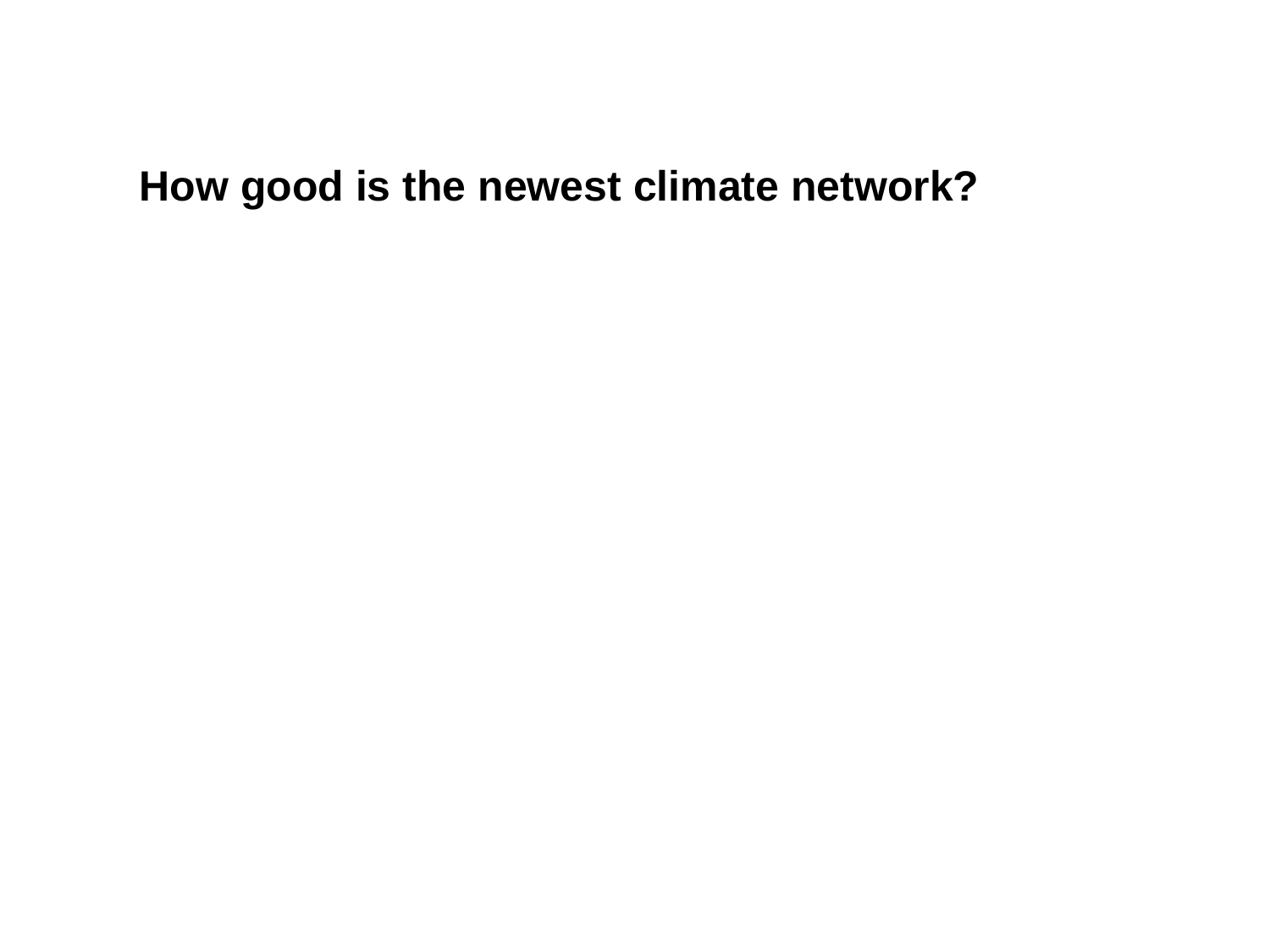

How good is the newest climate network?